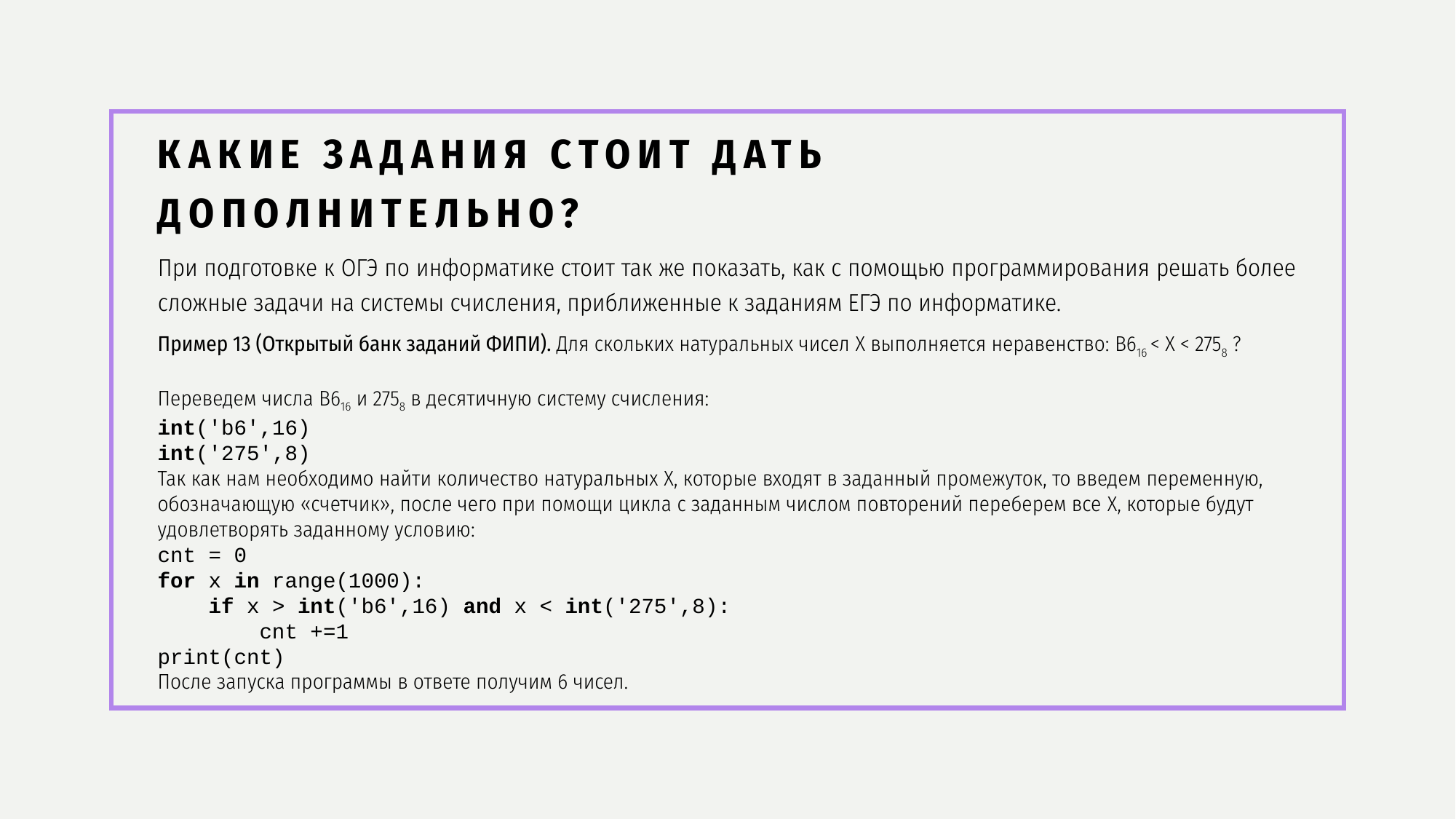

# Какие задания стоит дать дополнительно?
При подготовке к ОГЭ по информатике стоит так же показать, как с помощью программирования решать более сложные задачи на системы счисления, приближенные к заданиям ЕГЭ по информатике.

Пример 13 (Открытый банк заданий ФИПИ). Для скольких натуральных чисел X выполняется неравенство: B616 < X < 2758 ?

Переведем числа B616 и 2758 в десятичную систему счисления:
int('b6',16)
int('275',8)
Так как нам необходимо найти количество натуральных X, которые входят в заданный промежуток, то введем переменную, обозначающую «счетчик», после чего при помощи цикла с заданным числом повторений переберем все X, которые будут удовлетворять заданному условию:
cnt = 0
for x in range(1000):
    if x > int('b6',16) and x < int('275',8):
        cnt +=1
print(cnt)
После запуска программы в ответе получим 6 чисел.